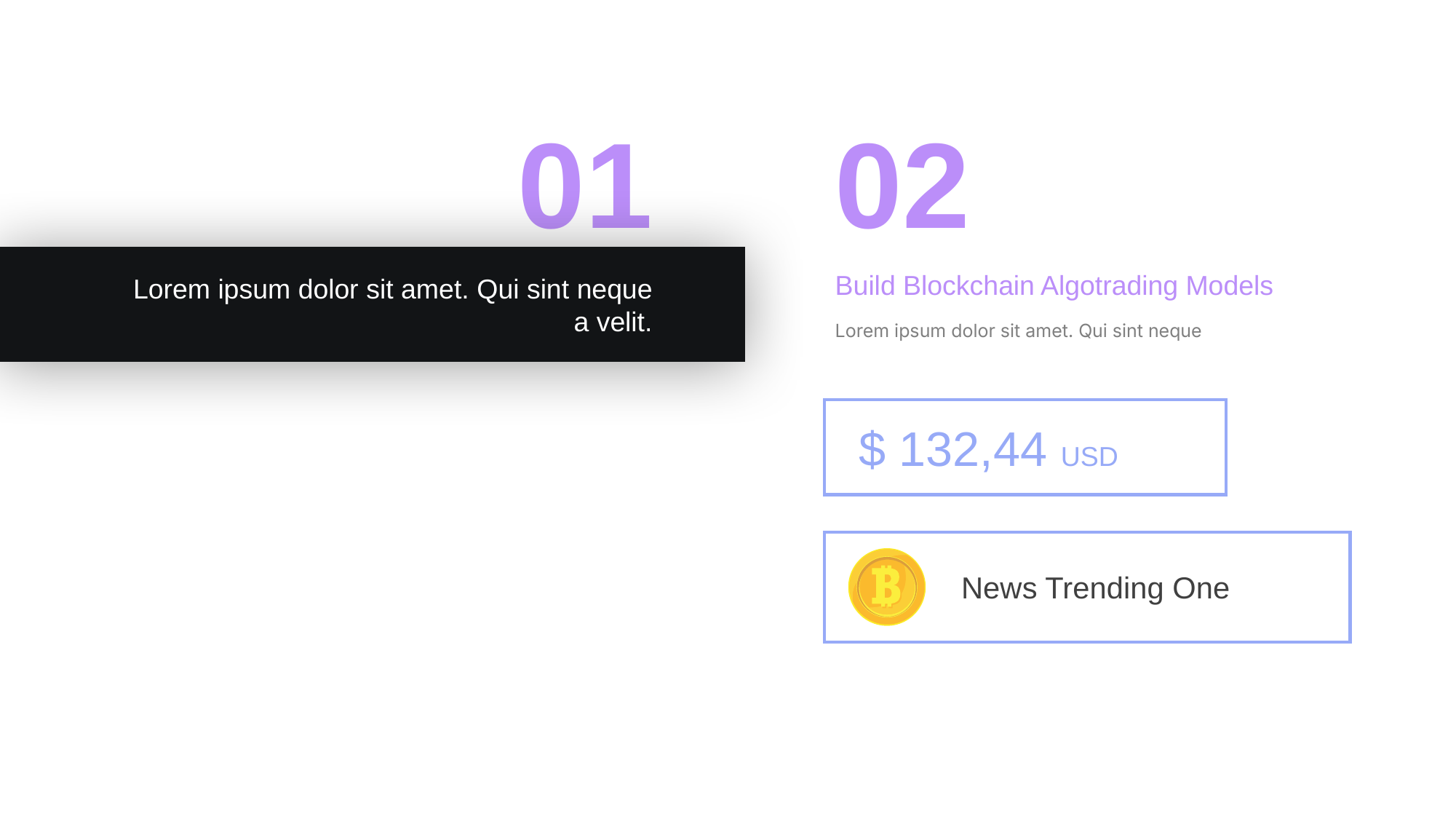

01
02

Build Blockchain Algotrading Models
Lorem ipsum dolor sit amet. Qui sint neque
Lorem ipsum dolor sit amet. Qui sint neque a velit.

$ 132,44 USD

News Trending One